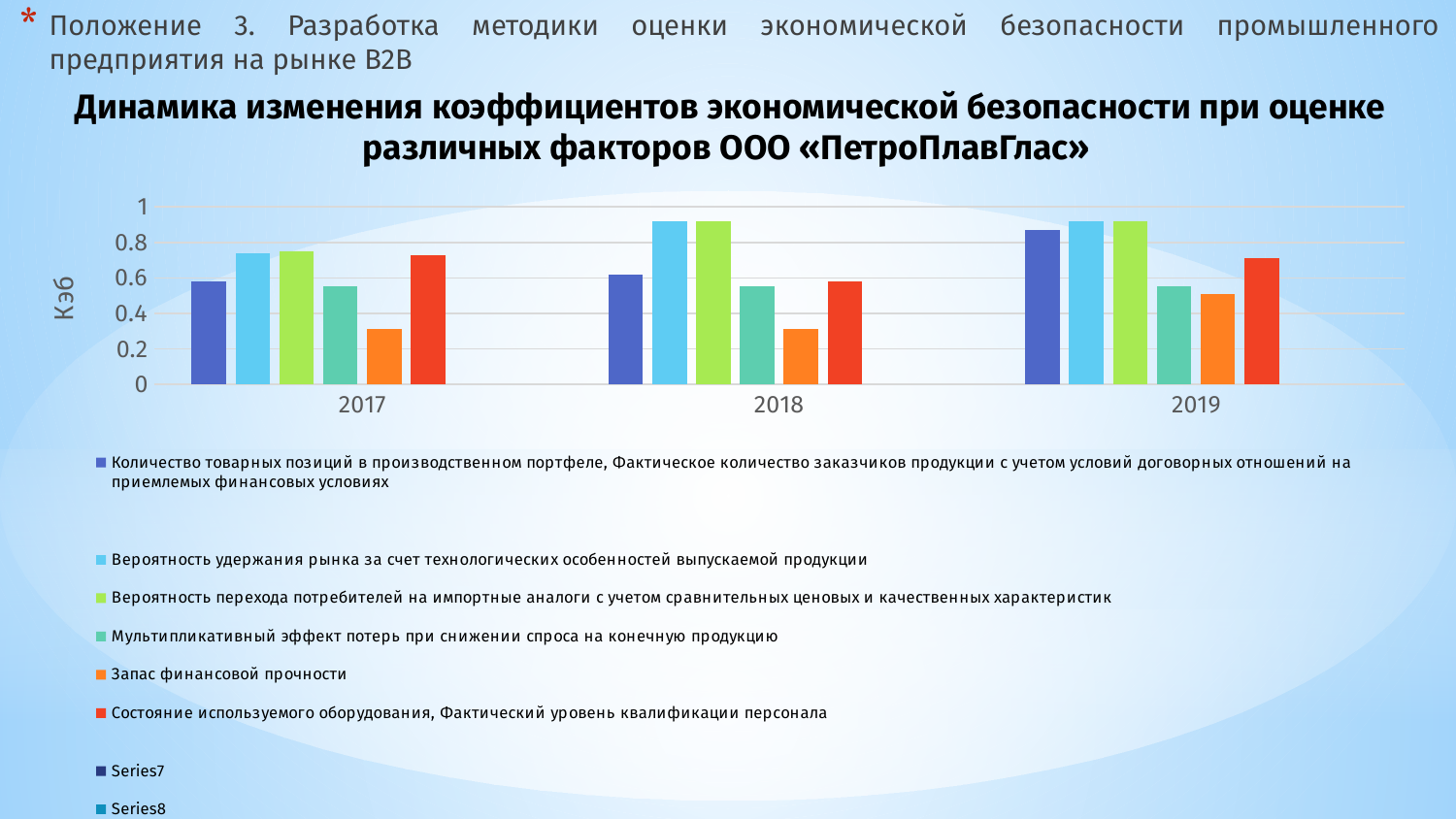

Положение 3. Разработка методики оценки экономической безопасности промышленного предприятия на рынке В2В
Динамика изменения коэффициентов экономической безопасности при оценке различных факторов ООО «ПетроПлавГлас»

### Chart

| Category | Количество товарных позиций в производственном портфеле, Фактическое количество заказчиков продукции с учетом условий договорных отношений на приемлемых финансовых условиях

 | Вероятность удержания рынка за счет технологических особенностей выпускаемой продукции | Вероятность перехода потребителей на импортные аналоги с учетом сравнительных ценовых и качественных характеристик | Мультипликативный эффект потерь при снижении спроса на конечную продукцию | Запас финансовой прочности | Состояние используемого оборудования, Фактический уровень квалификации персонала
 |  |  |
|---|---|---|---|---|---|---|---|---|
| 2017 | 0.58 | 0.74 | 0.75 | 0.55 | 0.31 | 0.73 | None | None |
| 2018 | 0.62 | 0.92 | 0.92 | 0.55 | 0.31 | 0.58 | None | None |
| 2019 | 0.87 | 0.92 | 0.92 | 0.55 | 0.51 | 0.71 | None | None |